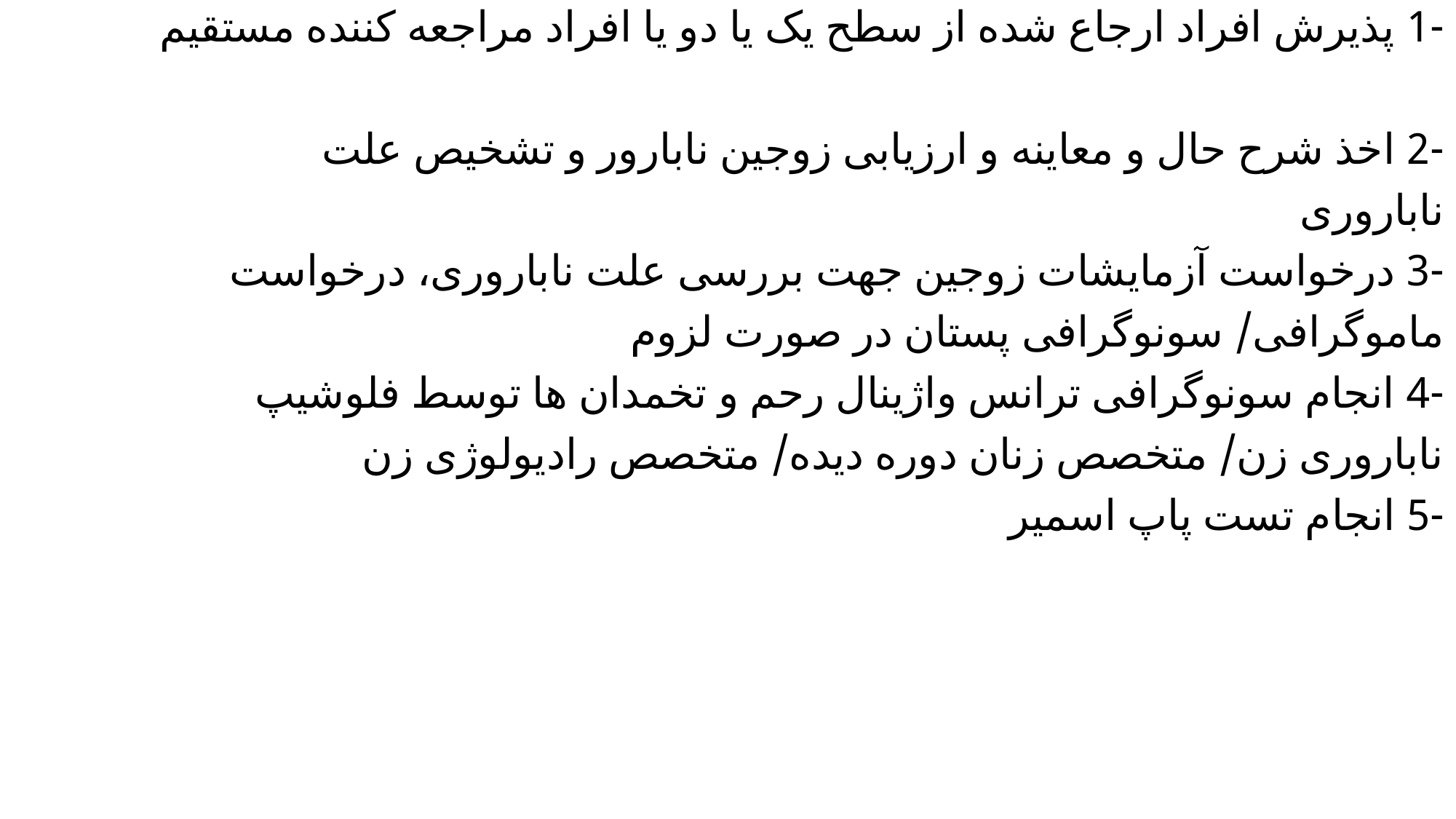

-1 پذیرش افراد ارجاع شده از سطح یک یا دو یا افراد مراجعه کننده مستقیم

-2 اخذ شرح حال و معاینه و ارزیابی زوجین نابارور و تشخیص علت
ناباروری
-3 درخواست آزمایشات زوجین جهت بررسی علت ناباروری، درخواست
ماموگرافی/ سونوگرافی پستان در صورت لزوم
-4 انجام سونوگرافی ترانس واژینال رحم و تخمدان ها توسط فلوشیپ
ناباروری زن/ متخصص زنان دوره دیده/ متخصص رادیولوژی زن
-5 انجام تست پاپ اسمیر